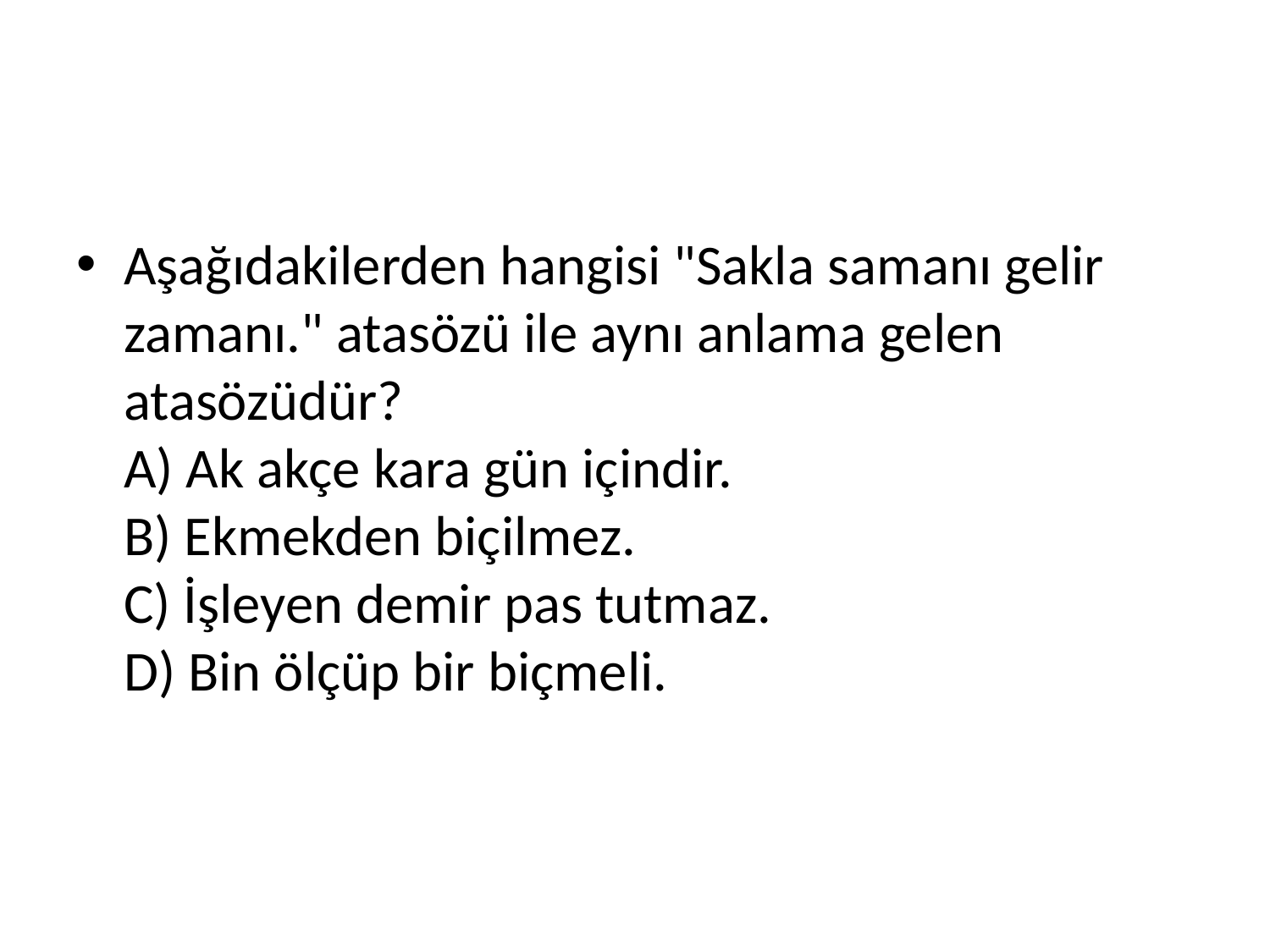

#
Aşağıdakilerden hangisi "Sakla samanı gelir zamanı." atasözü ile aynı anlama gelen atasözüdür? 
A) Ak akçe kara gün içindir. 
B) Ekmekden biçilmez. 
C) İşleyen demir pas tutmaz. 
D) Bin ölçüp bir biçmeli.